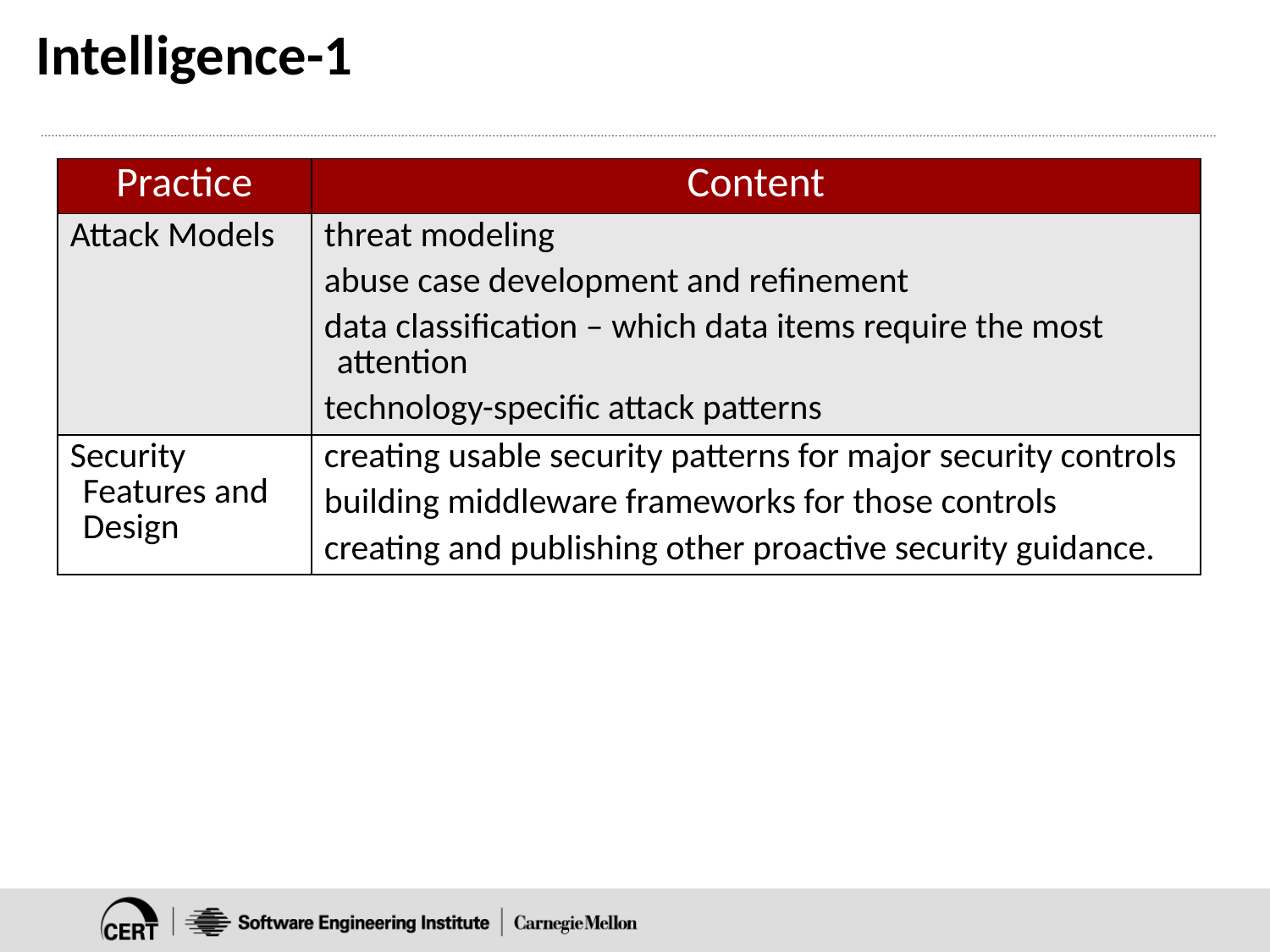

# Intelligence-1
| Practice | Content |
| --- | --- |
| Attack Models | threat modeling abuse case development and refinement data classification – which data items require the most attention technology-specific attack patterns |
| Security Features and Design | creating usable security patterns for major security controls building middleware frameworks for those controls creating and publishing other proactive security guidance. |